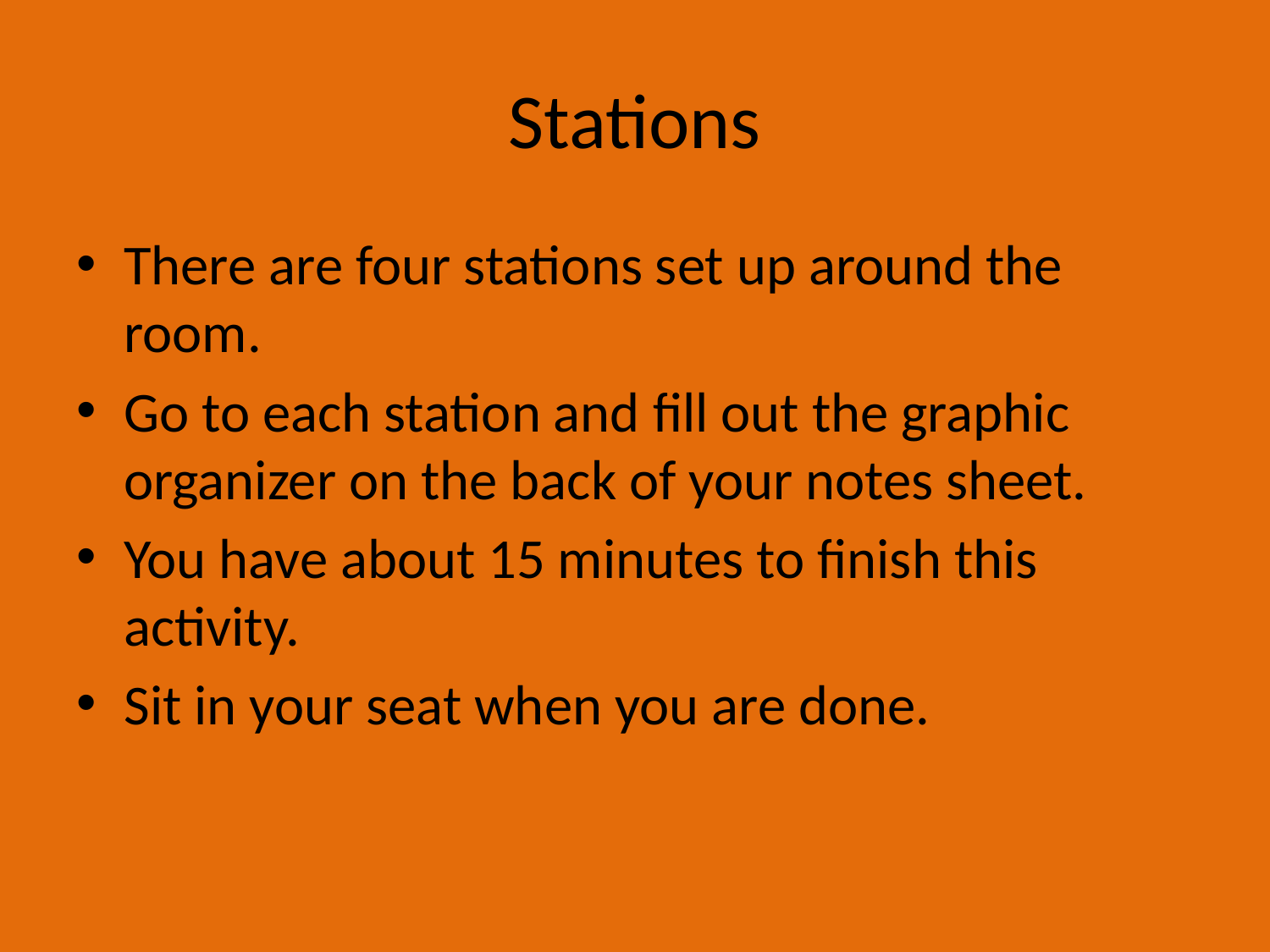

# Stations
There are four stations set up around the room.
Go to each station and fill out the graphic organizer on the back of your notes sheet.
You have about 15 minutes to finish this activity.
Sit in your seat when you are done.